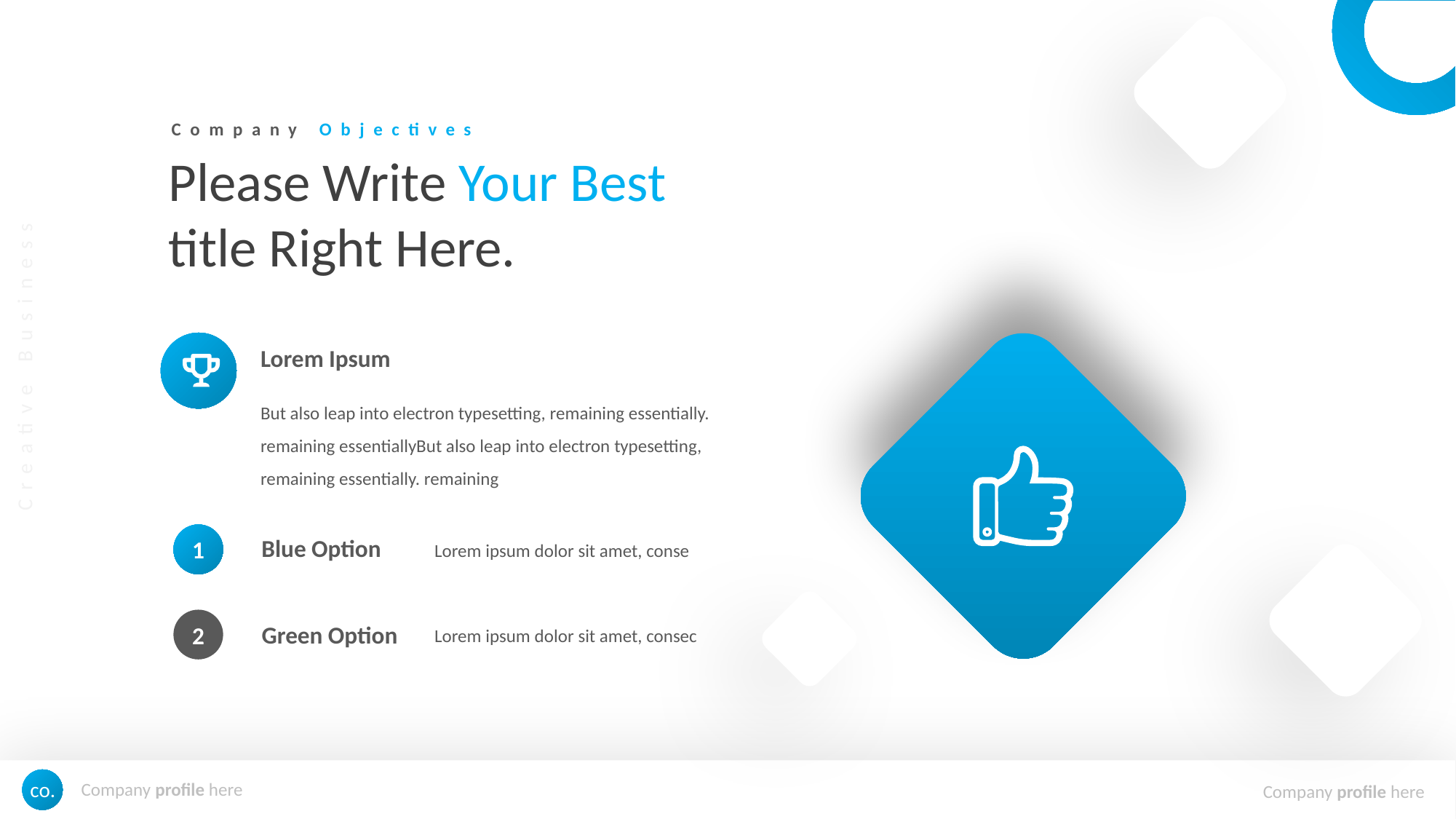

Company Objectives

Please Write Your Best title Right Here.

Lorem Ipsum

But also leap into electron typesetting, remaining essentially. remaining essentiallyBut also leap into electron typesetting, remaining essentially. remaining

1
Blue Option
Lorem ipsum dolor sit amet, conse

2
Green Option
Lorem ipsum dolor sit amet, consec